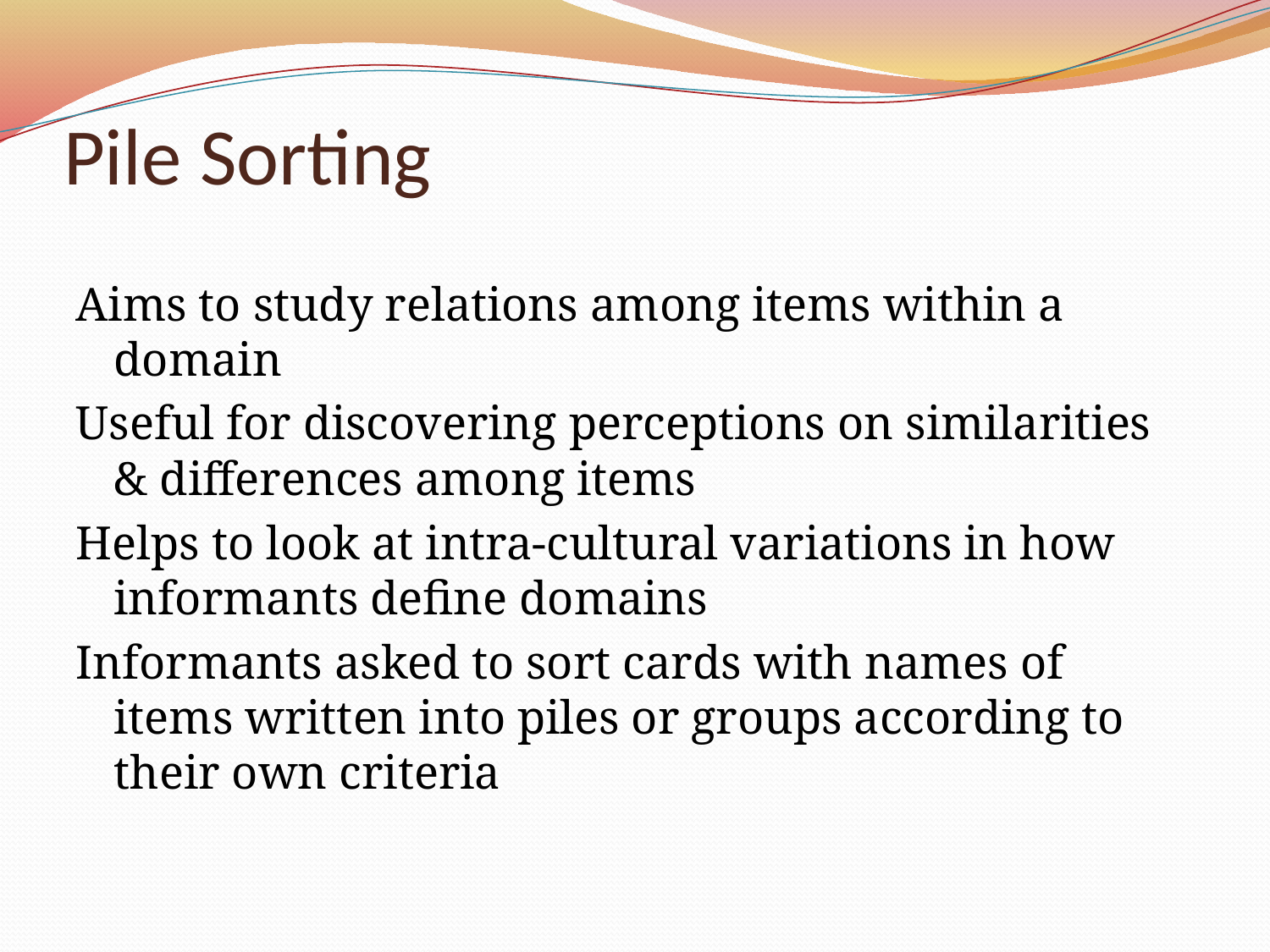

# Pile Sorting
Aims to study relations among items within a domain
Useful for discovering perceptions on similarities & differences among items
Helps to look at intra-cultural variations in how informants define domains
Informants asked to sort cards with names of items written into piles or groups according to their own criteria